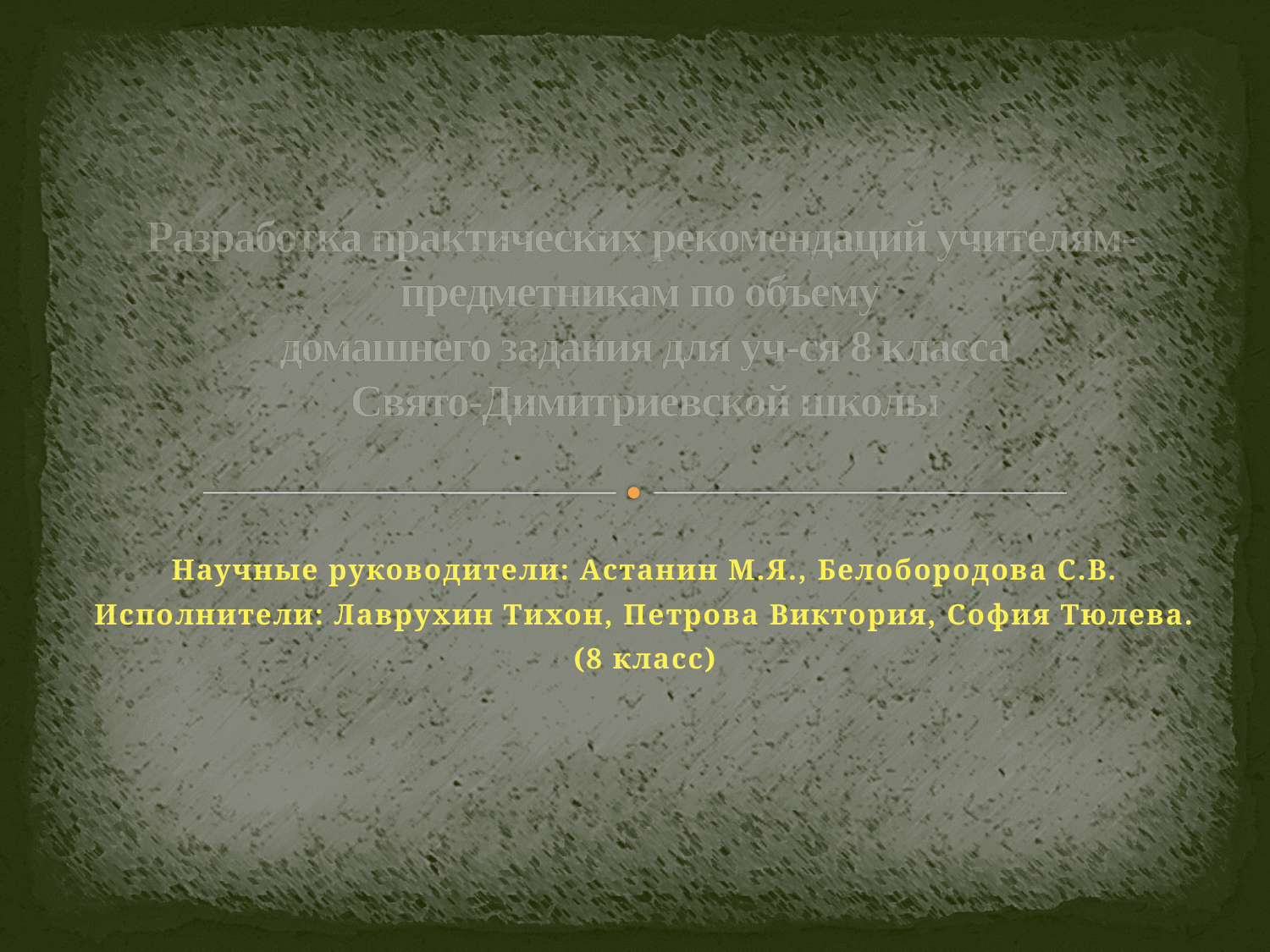

# Разработка практических рекомендаций учителям-предметникам по объему домашнего задания для уч-ся 8 класса Свято-Димитриевской школы
Научные руководители: Астанин М.Я., Белобородова С.В.
Исполнители: Лаврухин Тихон, Петрова Виктория, София Тюлева.
(8 класс)